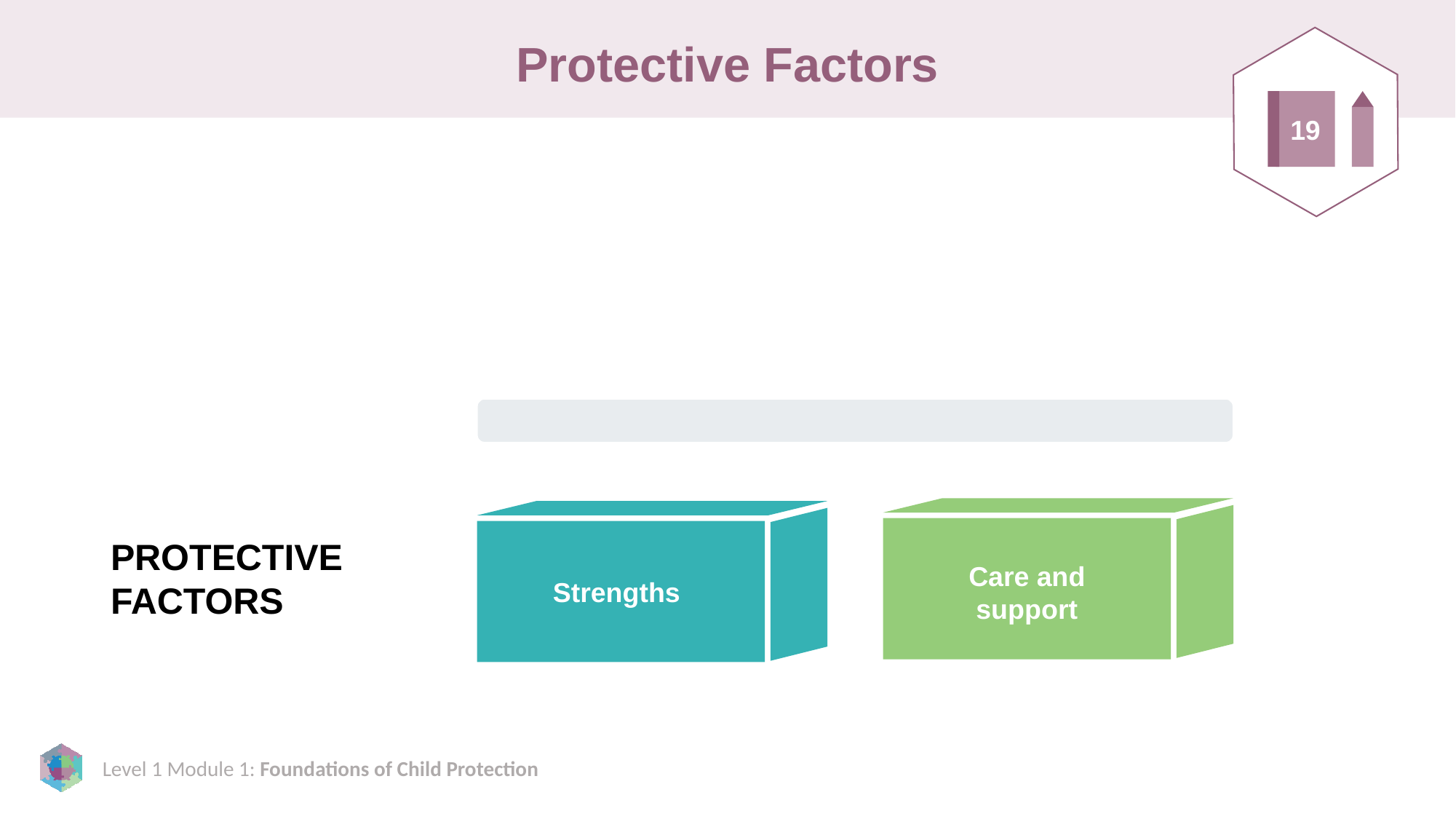

# Protective Factors

19

PROTECTIVE FACTORS
Care and support
Strengths